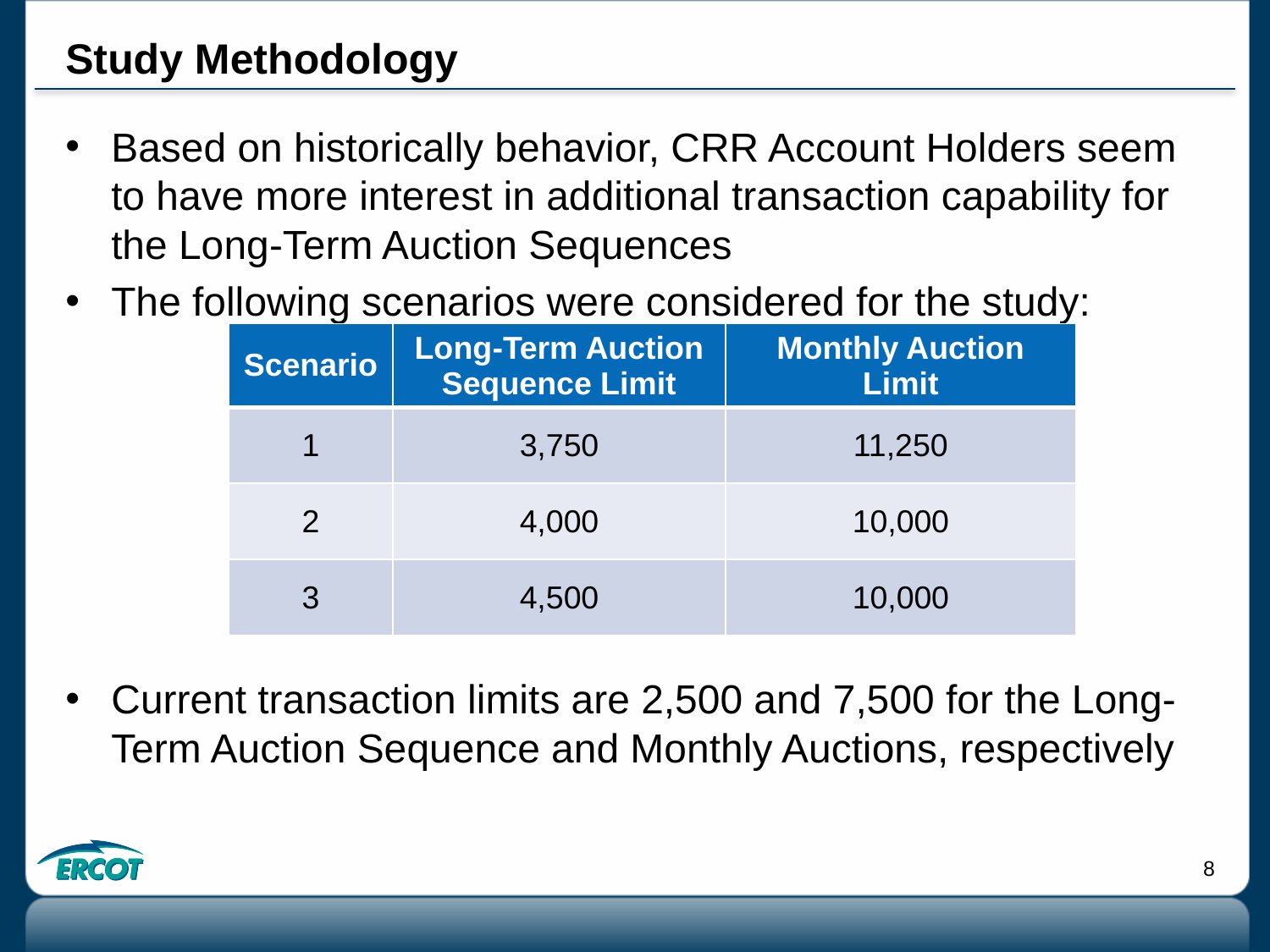

# Study Methodology
Based on historically behavior, CRR Account Holders seem to have more interest in additional transaction capability for the Long-Term Auction Sequences
The following scenarios were considered for the study:

Current transaction limits are 2,500 and 7,500 for the Long-Term Auction Sequence and Monthly Auctions, respectively

| Scenario | Long-Term Auction Sequence Limit | Monthly Auction Limit |
| --- | --- | --- |
| 1 | 3,750 | 11,250 |
| 2 | 4,000 | 10,000 |
| 3 | 4,500 | 10,000 |